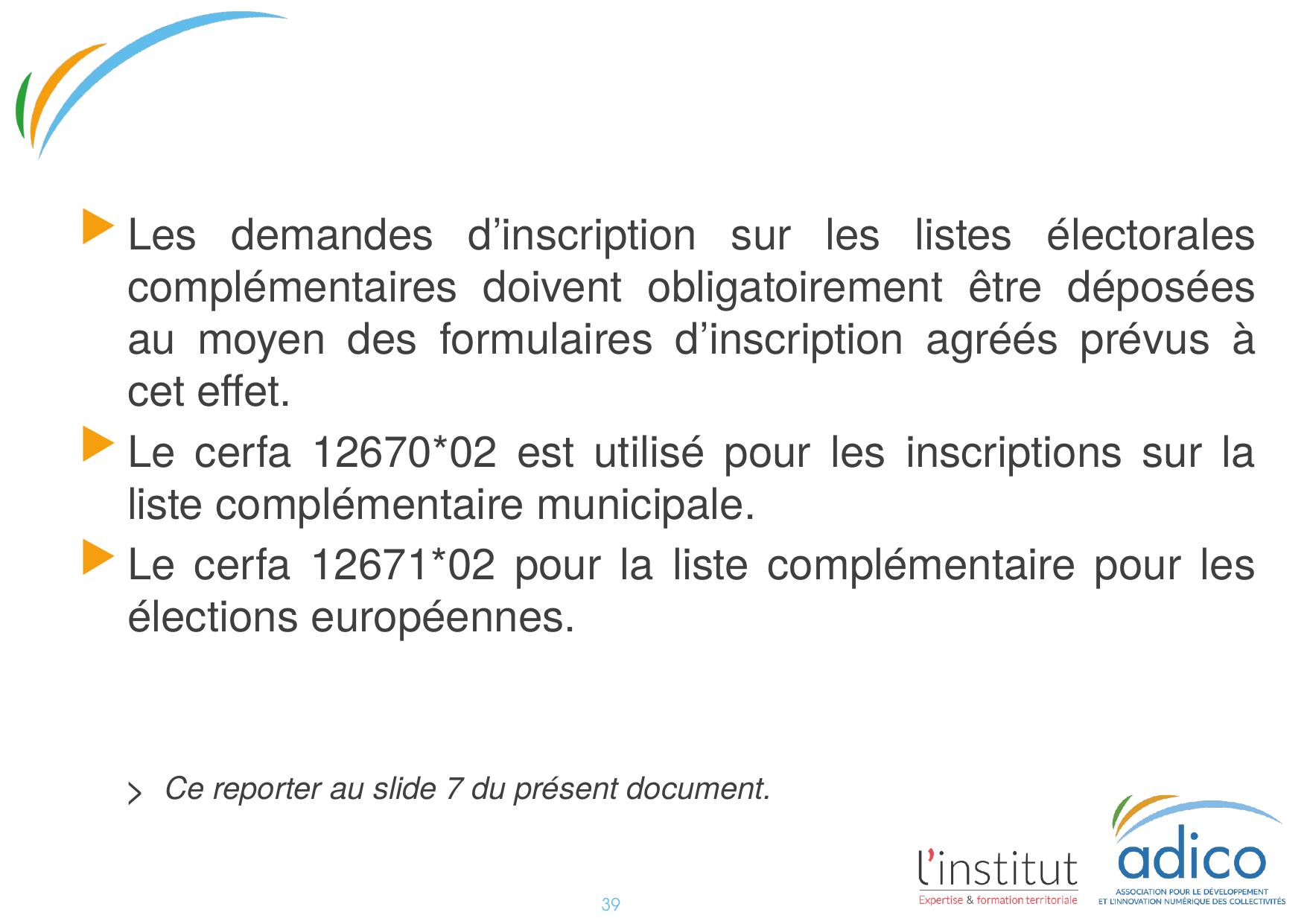

#

Les demandes d’inscription sur les listes électorales complémentaires doivent obligatoirement être déposées au moyen des formulaires d’inscription agréés prévus à cet effet.
Le cerfa 12670*02 est utilisé pour les inscriptions sur la liste complémentaire municipale.
Le cerfa 12671*02 pour la liste complémentaire pour les élections européennes.

Ce reporter au slide 7 du présent document.